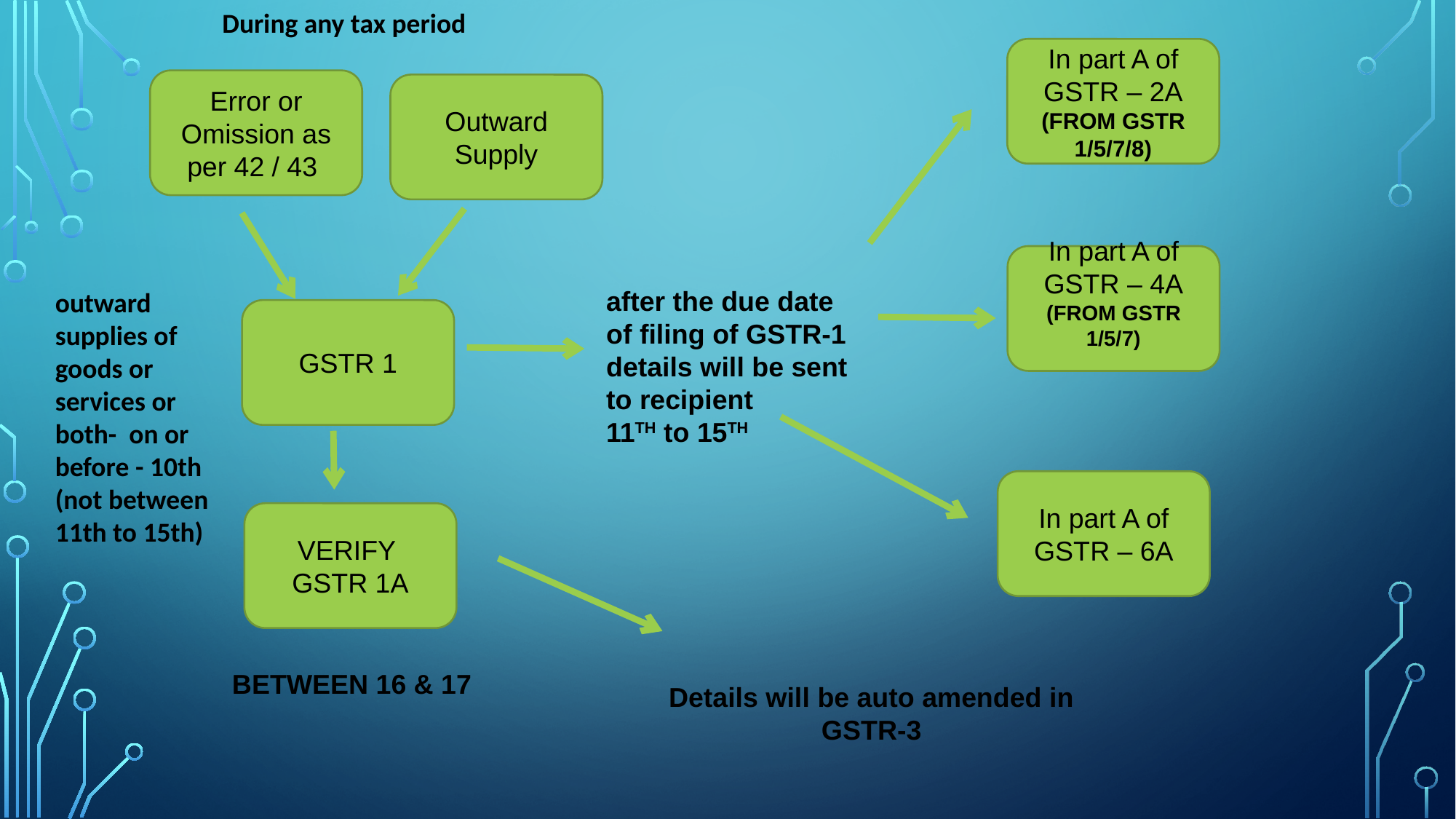

During any tax period
In part A of GSTR – 2A
(FROM GSTR 1/5/7/8)
Error or Omission as per 42 / 43
Outward Supply
In part A of GSTR – 4A
(FROM GSTR 1/5/7)

outward supplies of goods or services or both-  on or before - 10th  (not between 11th to 15th)
after the due date of filing of GSTR-1 details will be sent to recipient
11TH to 15TH
GSTR 1
In part A of GSTR – 6A
VERIFY
GSTR 1A
BETWEEN 16 & 17
Details will be auto amended in GSTR-3